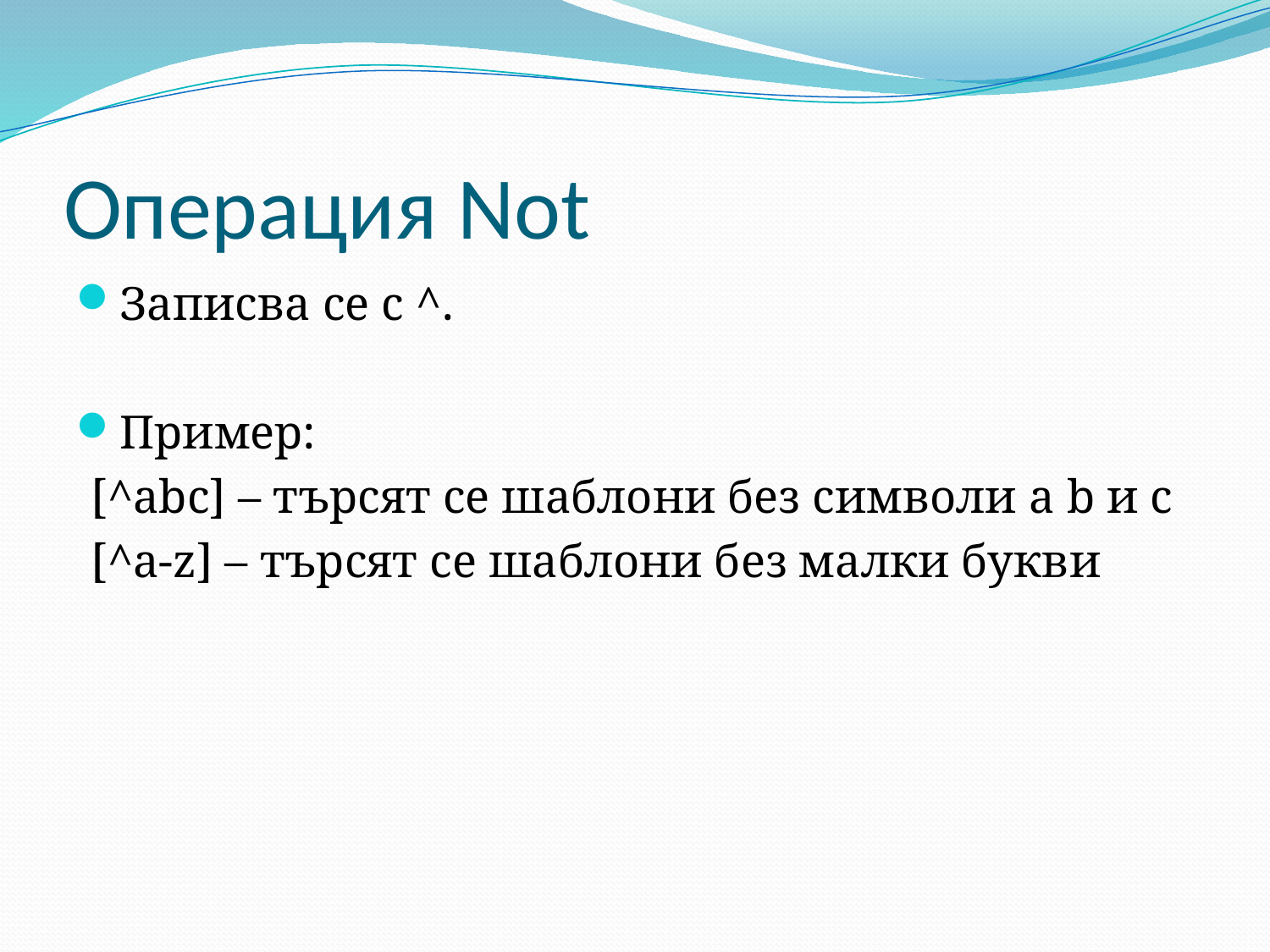

# Операция Not
Записва се с ^.

Пример:
[^abc] – търсят се шаблони без символи a b и c
[^a-z] – търсят се шаблони без малки букви